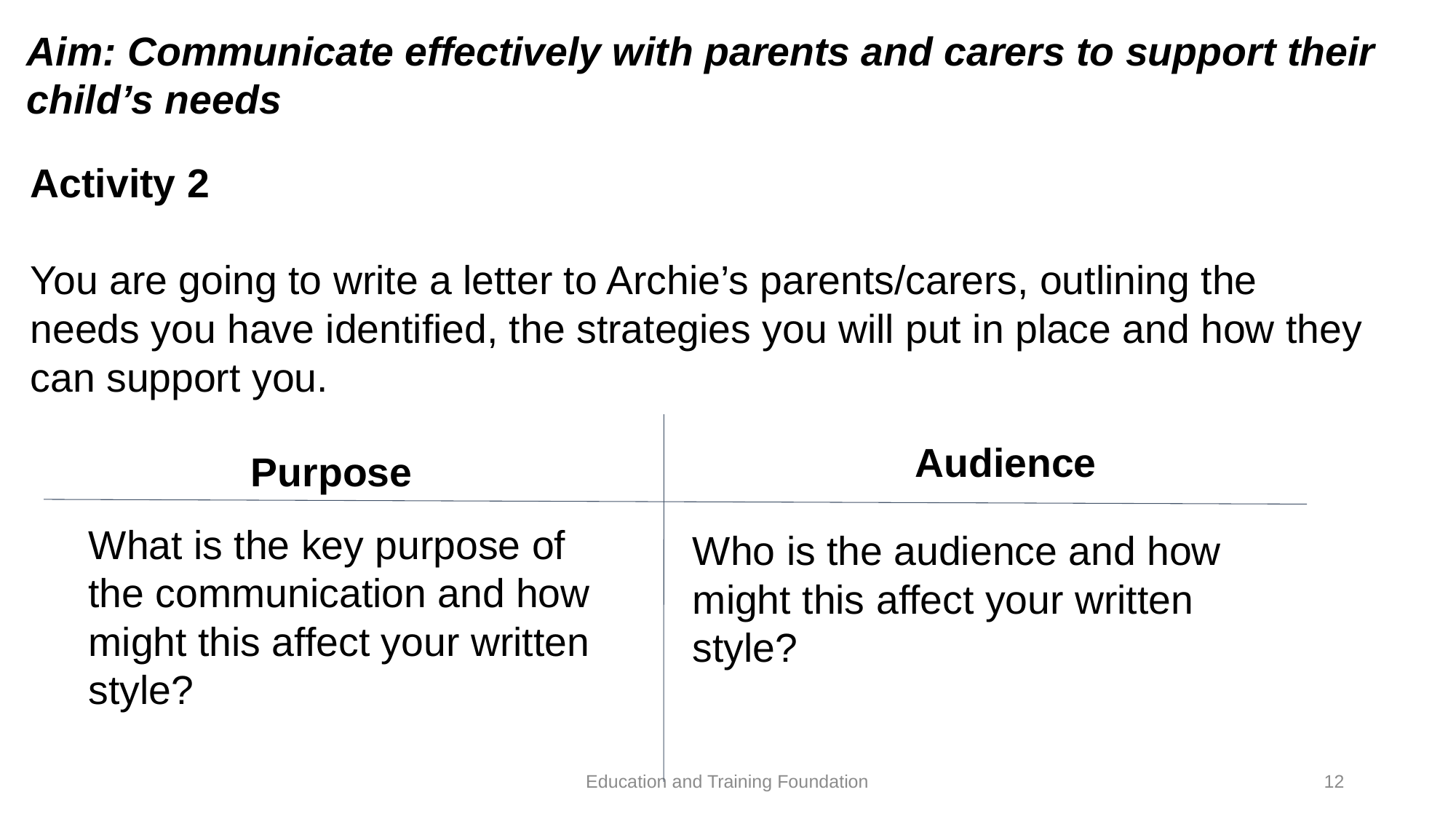

Aim: Communicate effectively with parents and carers to support their child’s needs
Activity 2

You are going to write a letter to Archie’s parents/carers, outlining the needs you have identified, the strategies you will put in place and how they can support you.

#
Audience
Purpose
What is the key purpose of the communication and how might this affect your written
style?
Who is the audience and how might this affect your written style?
Education and Training Foundation
12